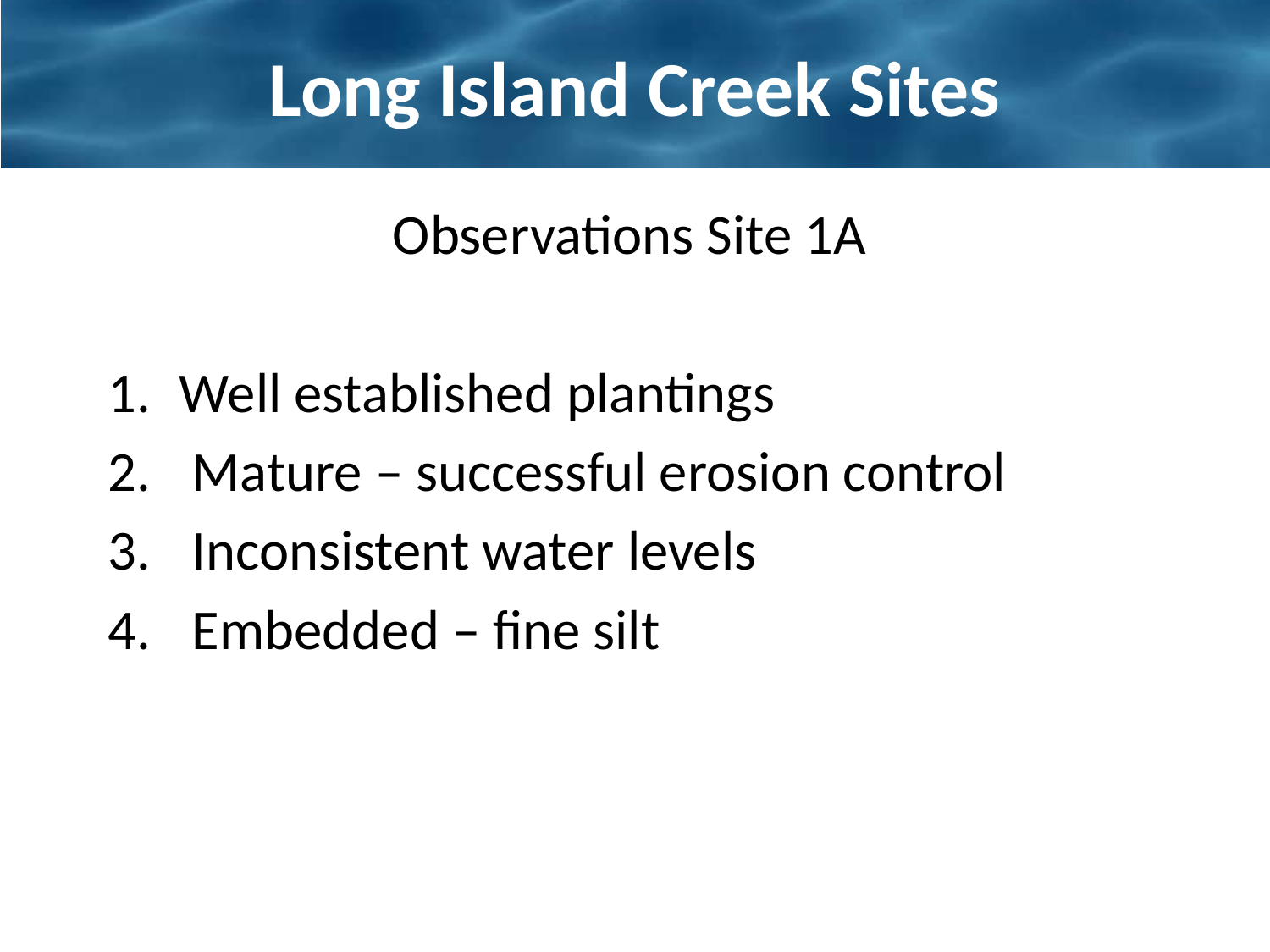

# Long Island Creek Sites
Observations Site 1A

Well established plantings
 Mature – successful erosion control
 Inconsistent water levels
 Embedded – fine silt